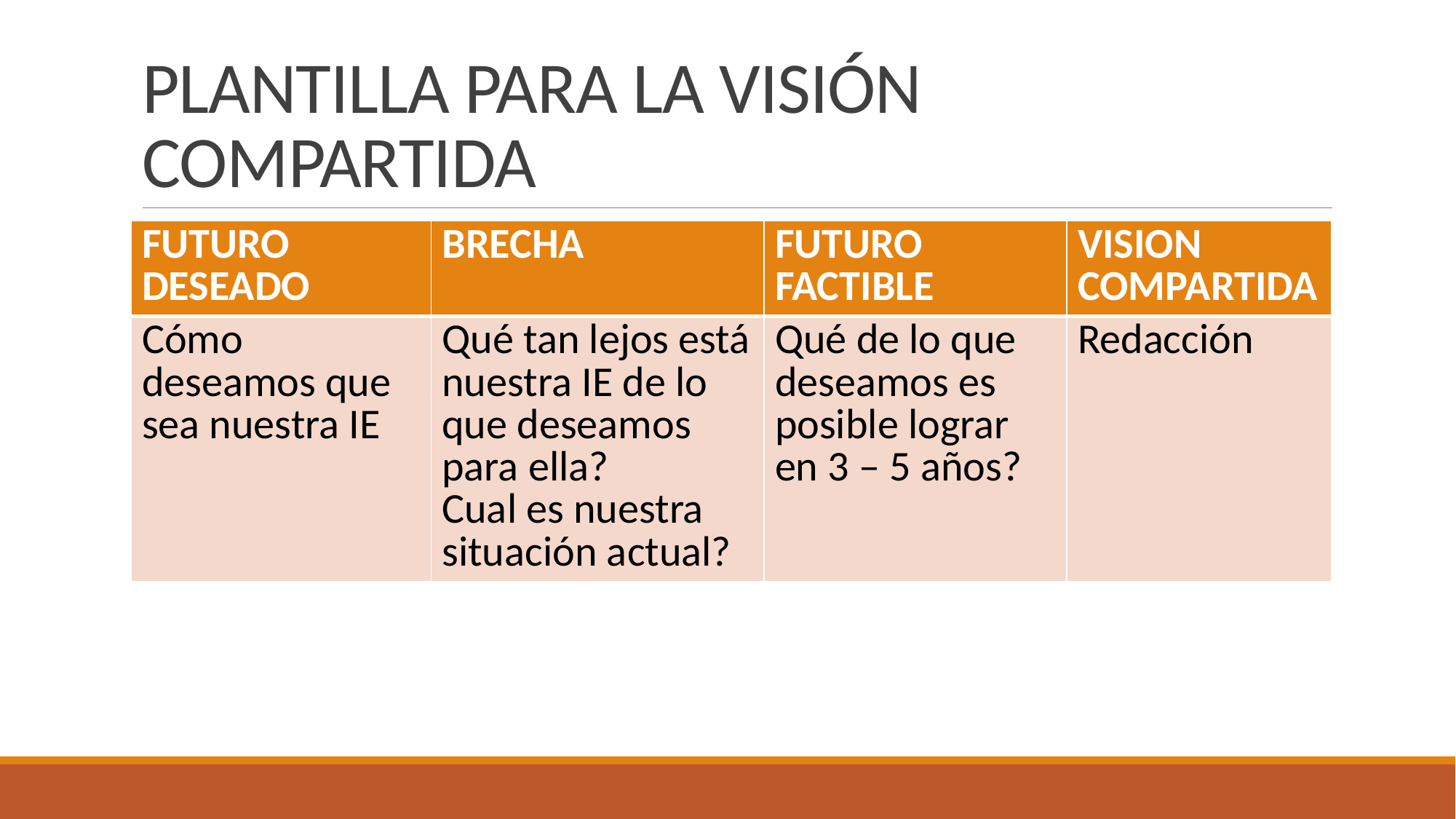

# PLANTILLA PARA LA VISIÓN COMPARTIDA
| FUTURO DESEADO | BRECHA | FUTURO FACTIBLE | VISION COMPARTIDA |
| --- | --- | --- | --- |
| Cómo deseamos que sea nuestra IE | Qué tan lejos está nuestra IE de lo que deseamos para ella? Cual es nuestra situación actual? | Qué de lo que deseamos es posible lograr en 3 – 5 años? | Redacción |